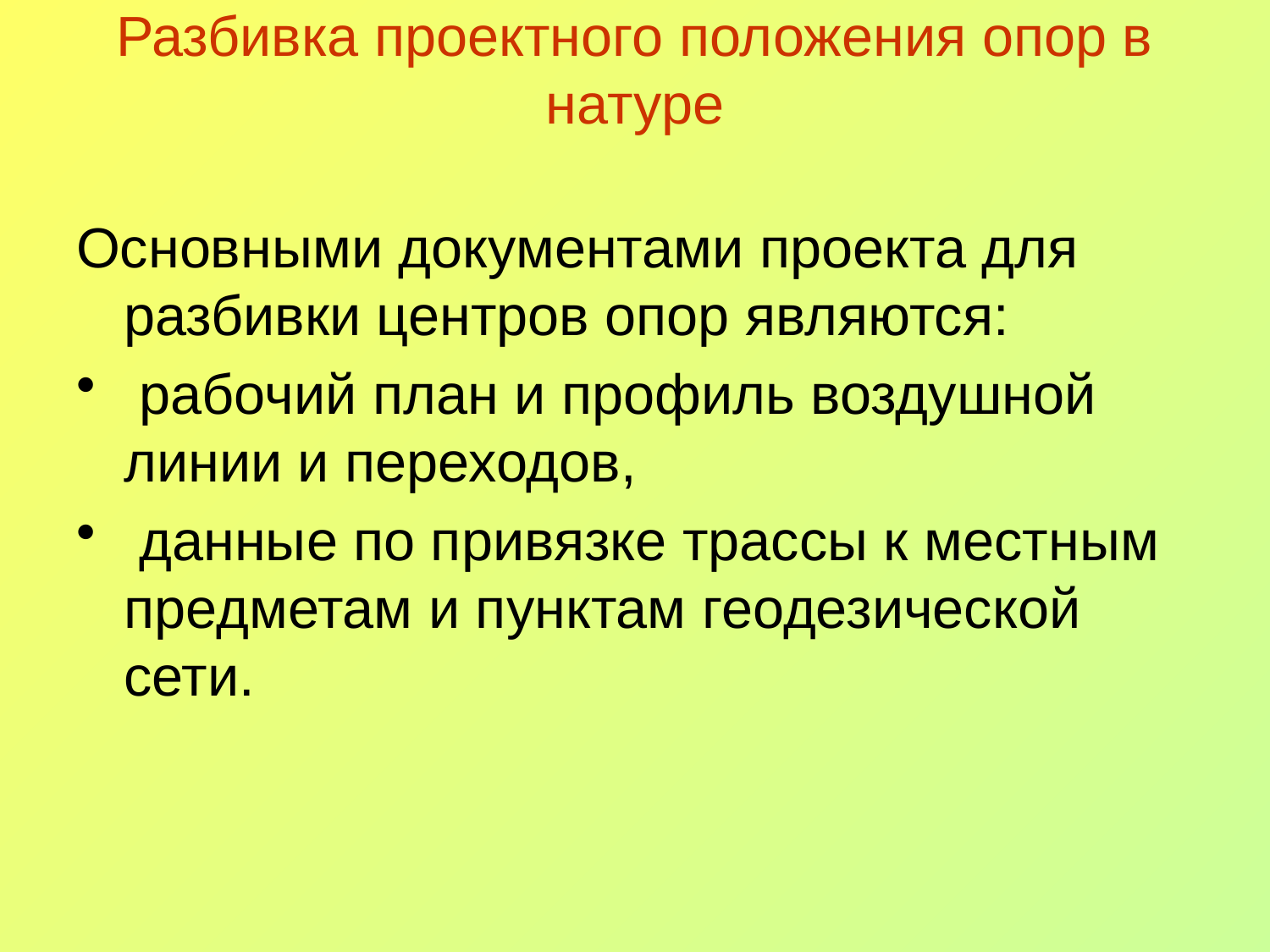

# Разбивка проектного положения опор в натуре

Основными документами проекта для разбивки центров опор являются:
 рабочий план и профиль воздушной линии и переходов,
 данные по привязке трассы к местным предметам и пунктам геодезической сети.